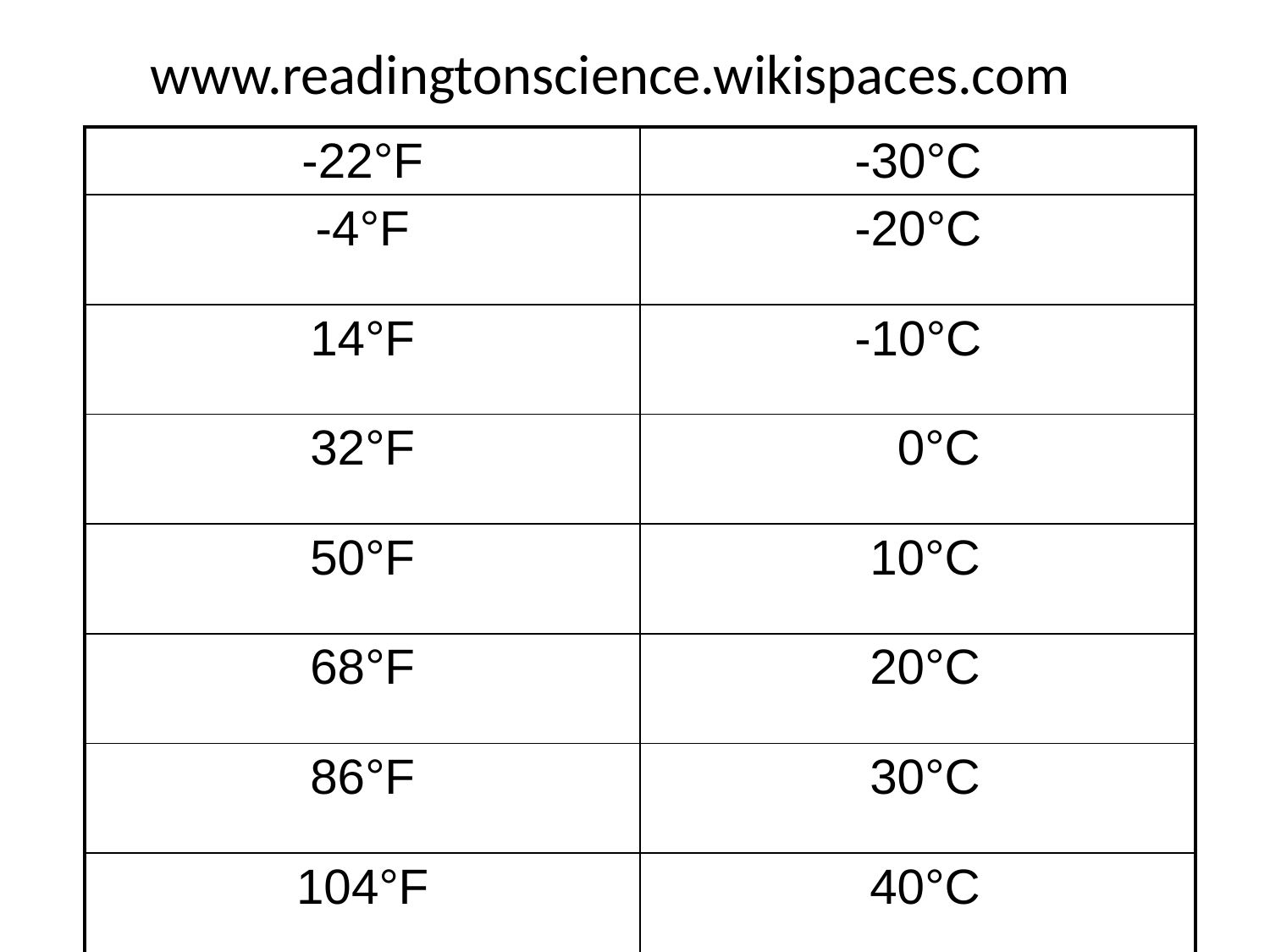

www.readingtonscience.wikispaces.com
| -22°F | -30°C |
| --- | --- |
| -4°F | -20°C |
| 14°F | -10°C |
| 32°F | 0°C |
| 50°F | 10°C |
| 68°F | 20°C |
| 86°F | 30°C |
| 104°F | 40°C |